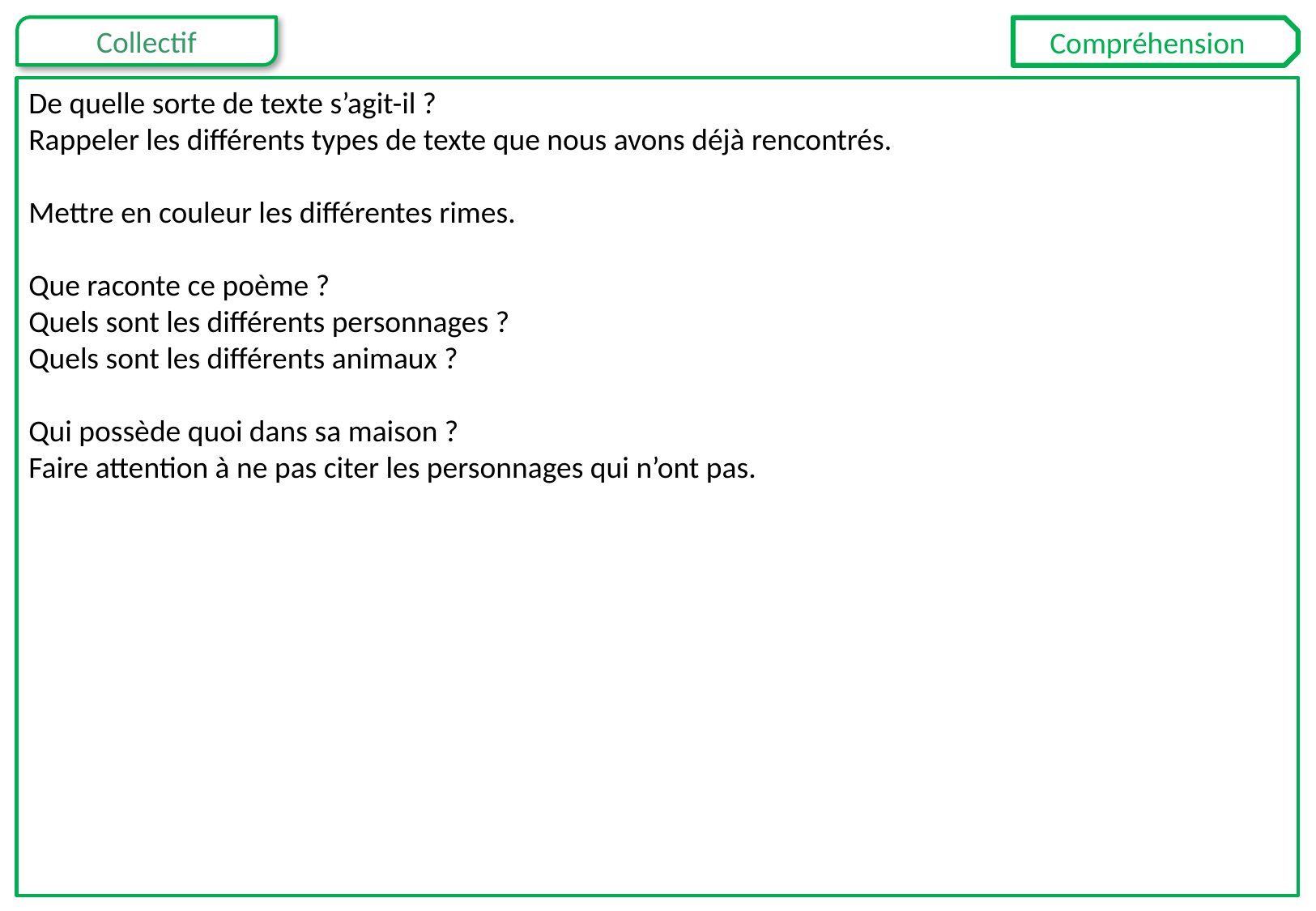

Compréhension
De quelle sorte de texte s’agit-il ?
Rappeler les différents types de texte que nous avons déjà rencontrés.

Mettre en couleur les différentes rimes.

Que raconte ce poème ?
Quels sont les différents personnages ?
Quels sont les différents animaux ?

Qui possède quoi dans sa maison ?
Faire attention à ne pas citer les personnages qui n’ont pas.